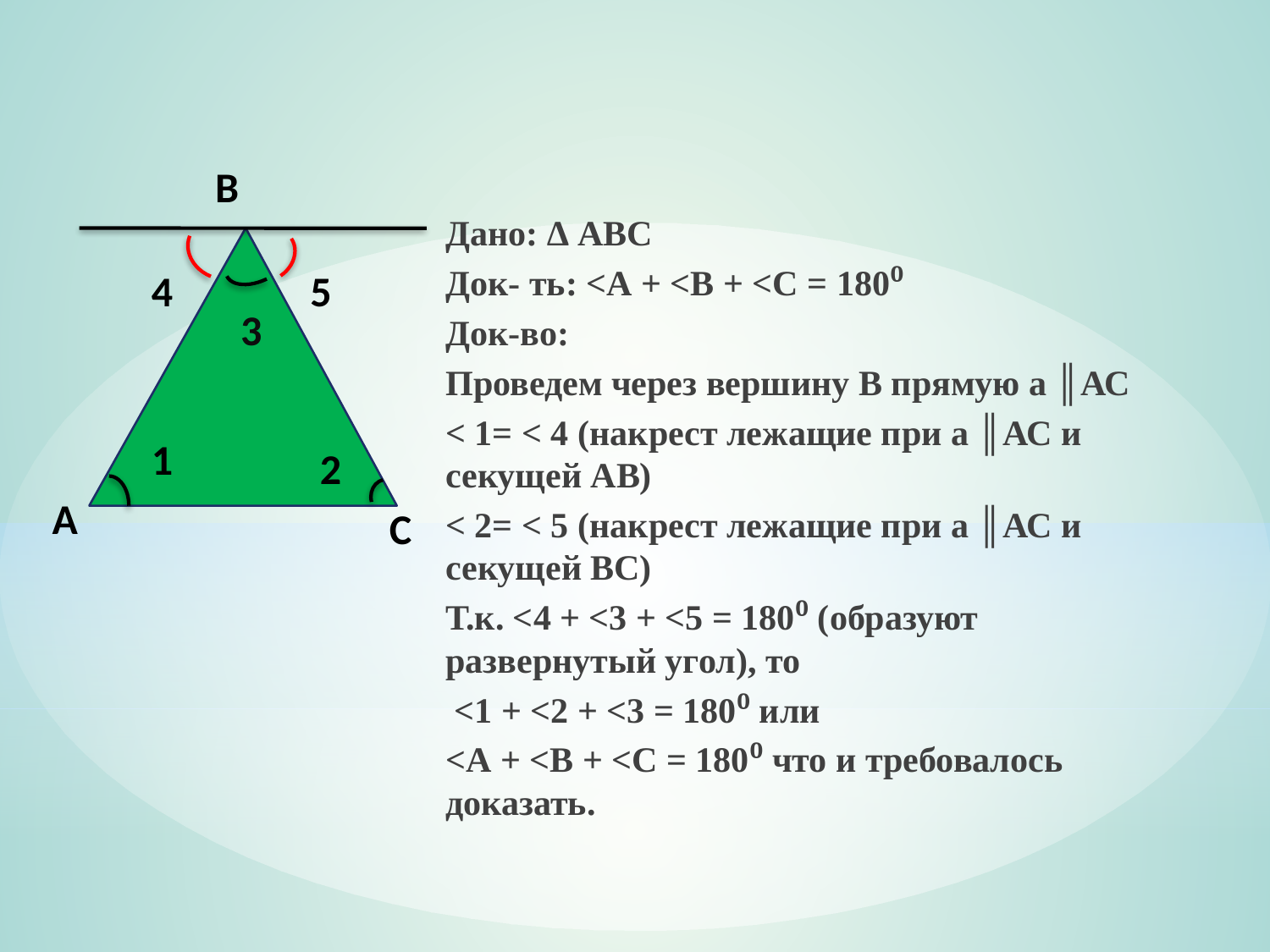

В
Дано: ∆ АВС
Док- ть: <А + <В + <С = 180⁰
Док-во:
Проведем через вершину В прямую а ║АС
< 1= < 4 (накрест лежащие при а ║АС и секущей АВ)
< 2= < 5 (накрест лежащие при а ║АС и секущей ВС)
Т.к. <4 + <3 + <5 = 180⁰ (образуют развернутый угол), то
 <1 + <2 + <3 = 180⁰ или
<А + <В + <С = 180⁰ что и требовалось доказать.

4
5
3
1
2

А
С